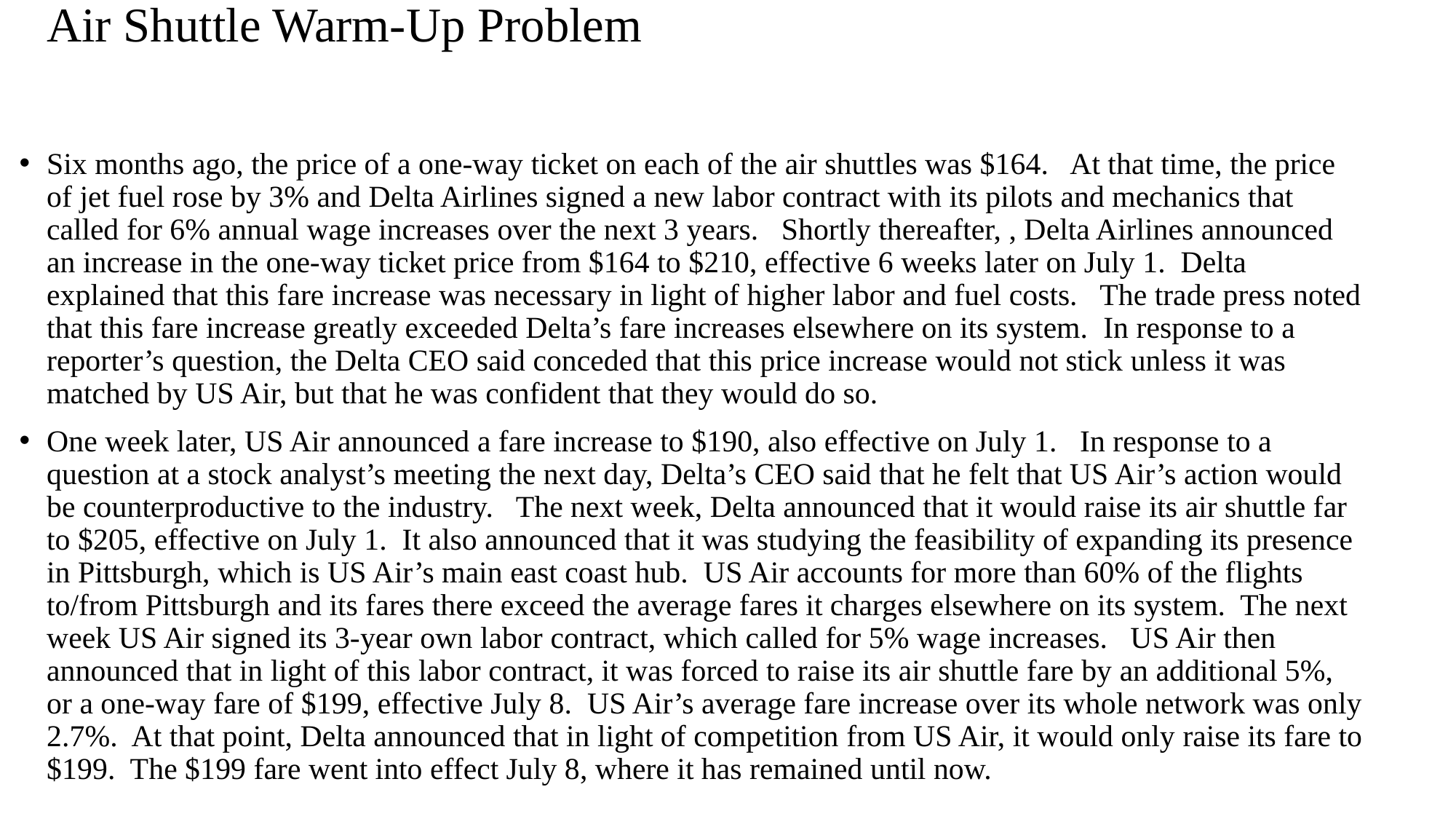

# Air Shuttle Warm-Up Problem
Six months ago, the price of a one-way ticket on each of the air shuttles was $164.   At that time, the price of jet fuel rose by 3% and Delta Airlines signed a new labor contract with its pilots and mechanics that called for 6% annual wage increases over the next 3 years.   Shortly thereafter, , Delta Airlines announced an increase in the one-way ticket price from $164 to $210, effective 6 weeks later on July 1.  Delta explained that this fare increase was necessary in light of higher labor and fuel costs.   The trade press noted that this fare increase greatly exceeded Delta’s fare increases elsewhere on its system.  In response to a reporter’s question, the Delta CEO said conceded that this price increase would not stick unless it was matched by US Air, but that he was confident that they would do so.
One week later, US Air announced a fare increase to $190, also effective on July 1.   In response to a question at a stock analyst’s meeting the next day, Delta’s CEO said that he felt that US Air’s action would be counterproductive to the industry.   The next week, Delta announced that it would raise its air shuttle far to $205, effective on July 1.  It also announced that it was studying the feasibility of expanding its presence in Pittsburgh, which is US Air’s main east coast hub.  US Air accounts for more than 60% of the flights to/from Pittsburgh and its fares there exceed the average fares it charges elsewhere on its system.  The next week US Air signed its 3-year own labor contract, which called for 5% wage increases.   US Air then announced that in light of this labor contract, it was forced to raise its air shuttle fare by an additional 5%, or a one-way fare of $199, effective July 8.  US Air’s average fare increase over its whole network was only 2.7%.  At that point, Delta announced that in light of competition from US Air, it would only raise its fare to $199.  The $199 fare went into effect July 8, where it has remained until now.